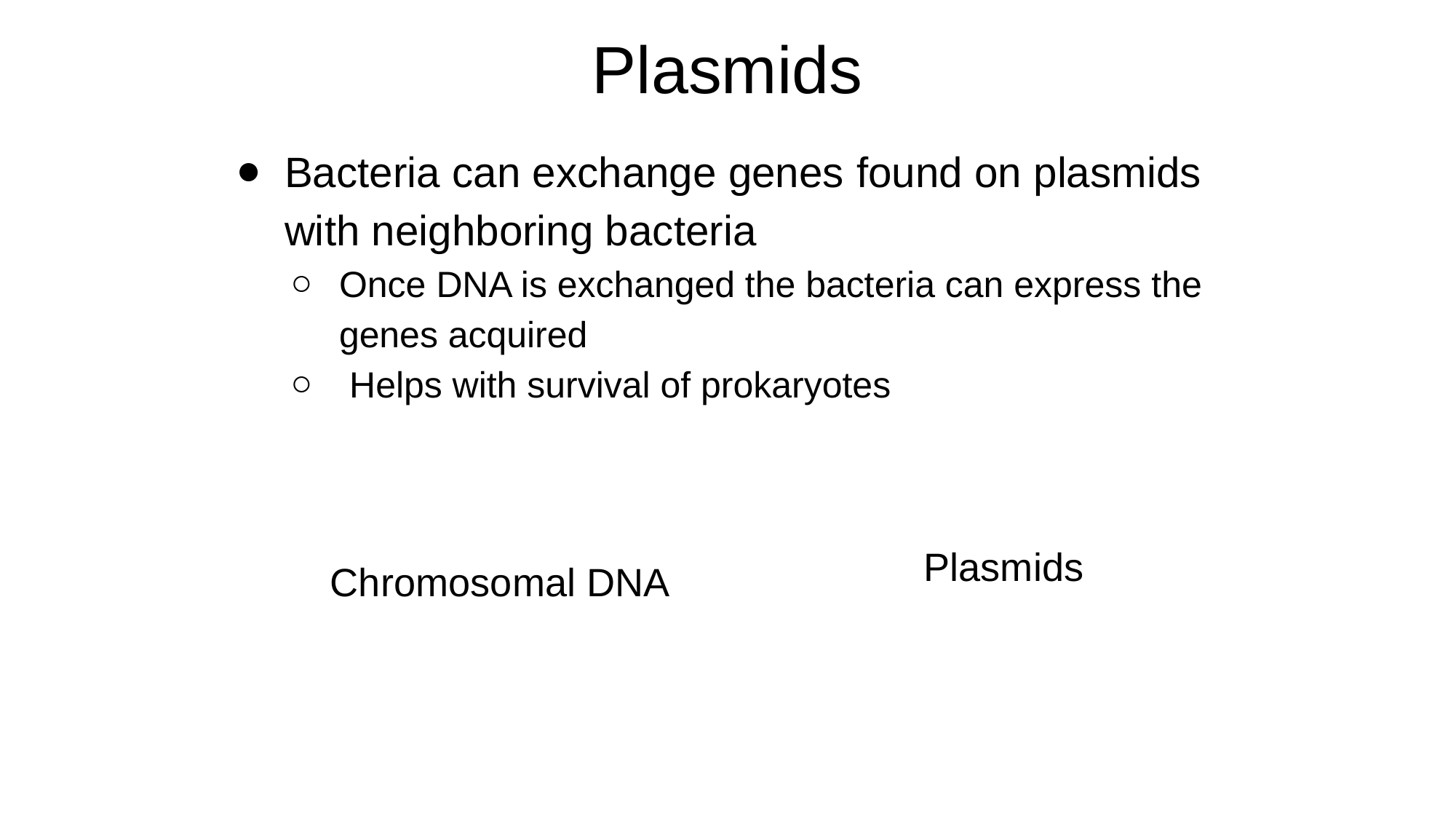

# Plasmids
Bacteria can exchange genes found on plasmids with neighboring bacteria
Once DNA is exchanged the bacteria can express the genes acquired
 Helps with survival of prokaryotes
Plasmids
Chromosomal DNA